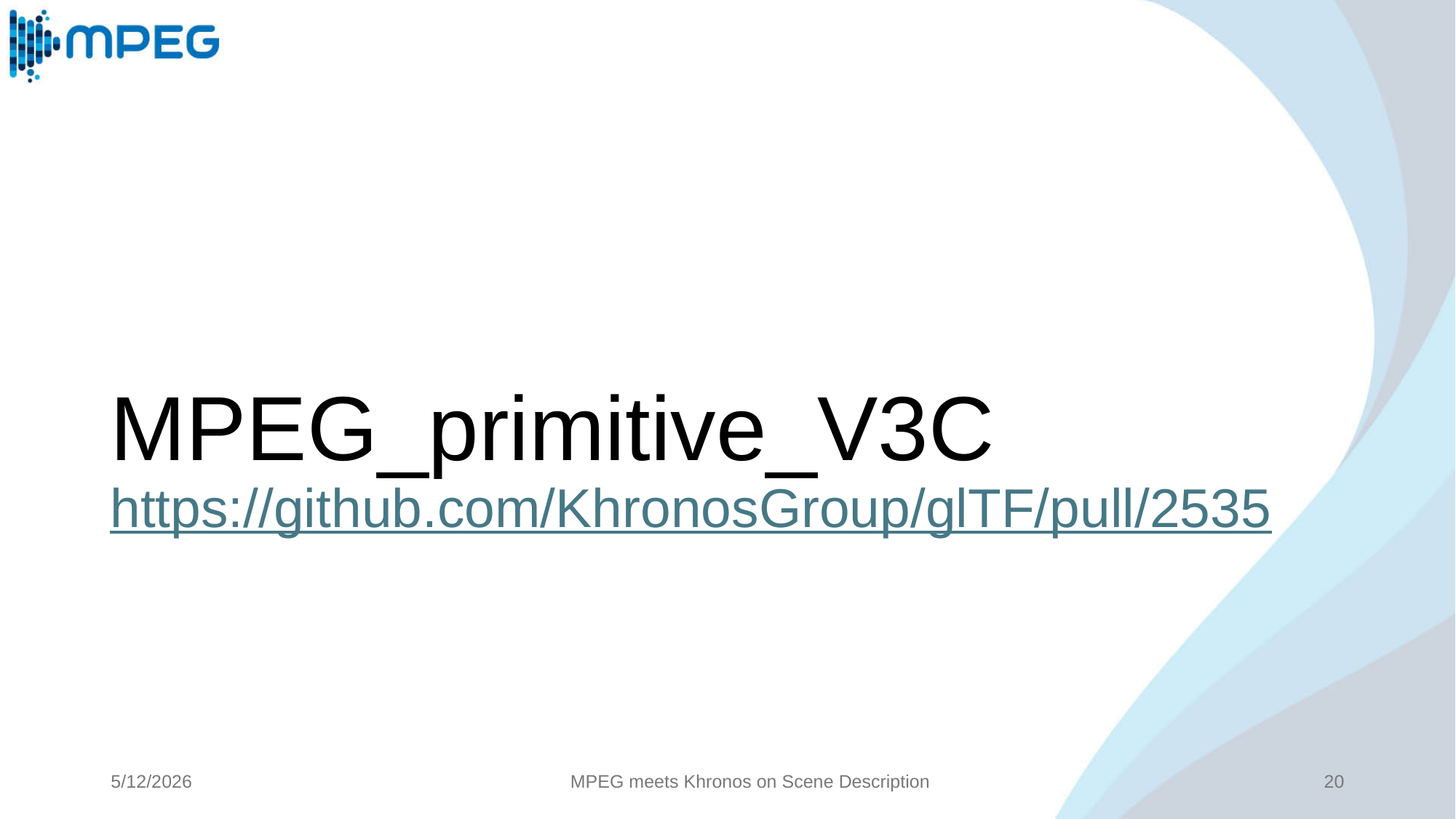

# MPEG_primitive_V3C https://github.com/KhronosGroup/glTF/pull/2535
5/12/2026
MPEG meets Khronos on Scene Description
20